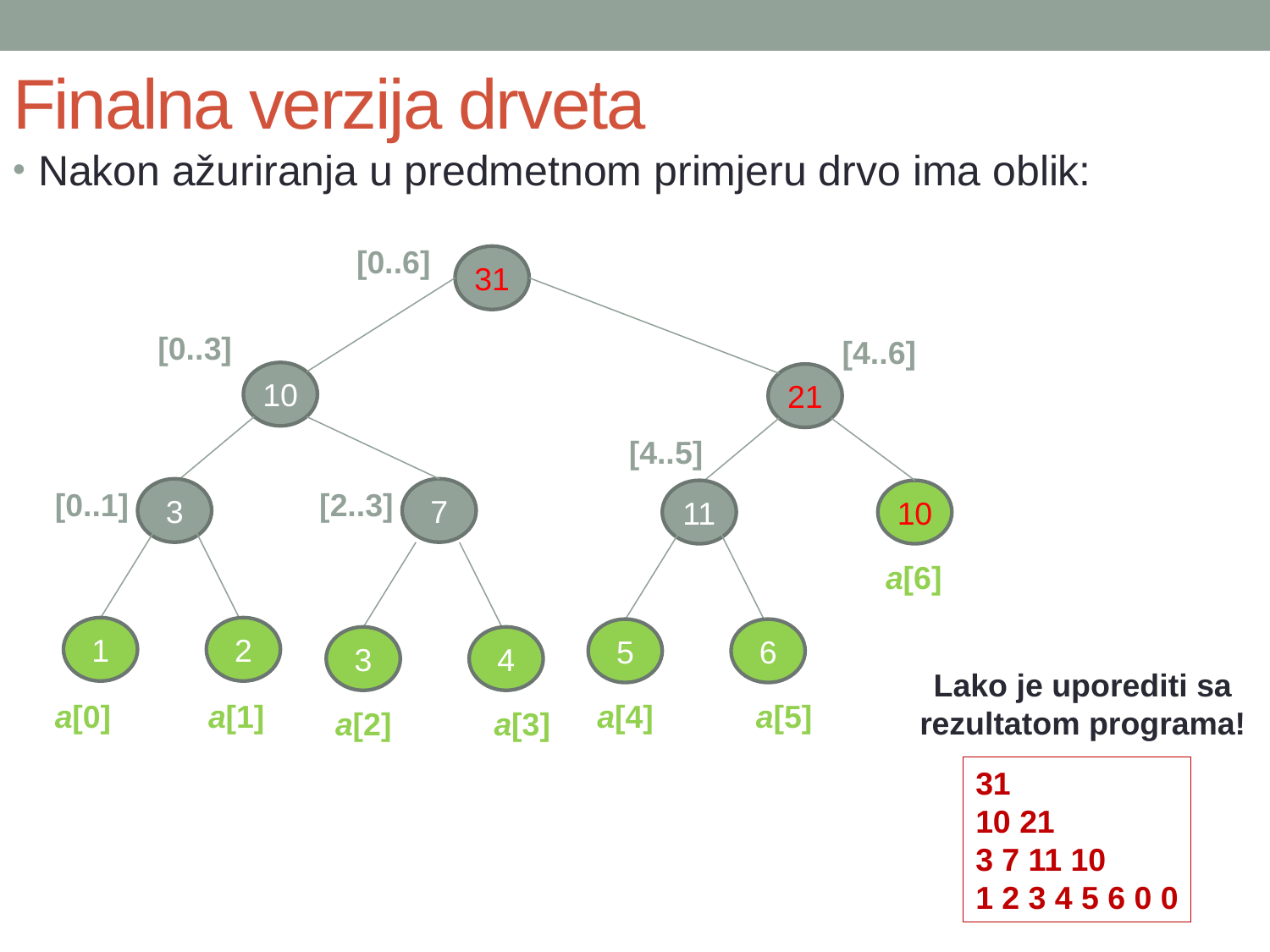

# Finalna verzija drveta
Nakon ažuriranja u predmetnom primjeru drvo ima oblik:
[0..6]
31
[0..3]
[4..6]
10
21
[4..5]
[0..1]
3
[2..3]
7
11
10
a[6]
1
2
5
6
3
4
Lako je uporediti sa rezultatom programa!
a[0]
a[1]
a[4]
a[5]
a[2]
a[3]
31
10 21
3 7 11 10
1 2 3 4 5 6 0 0